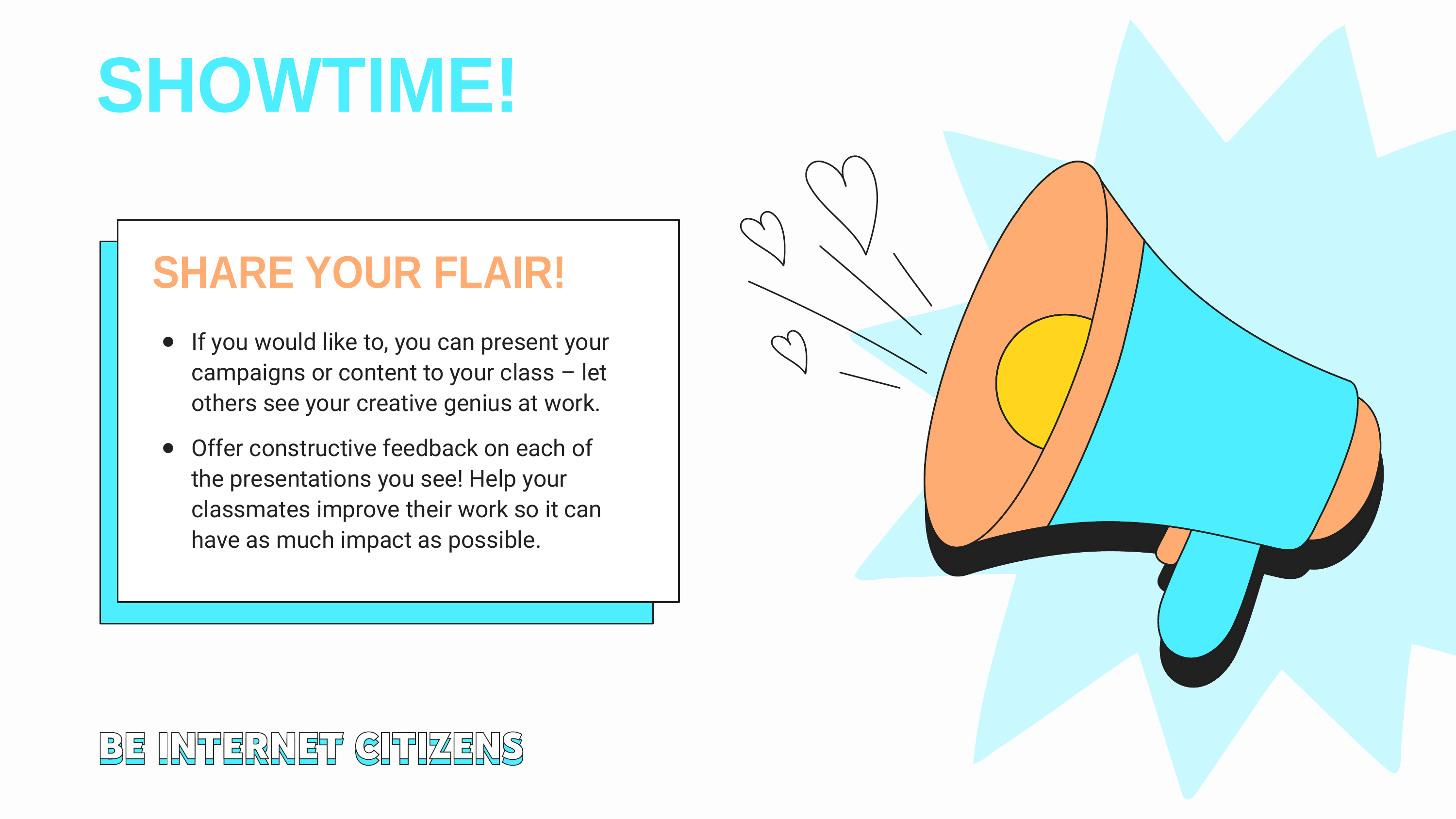

SHOWTIME!

SHARE YOUR FLAIR!
If you would like to, you can present your campaigns or content to your class – let others see your creative genius at work.
Offer constructive feedback on each of the presentations you see! Help your classmates improve their work so it can have as much impact as possible.